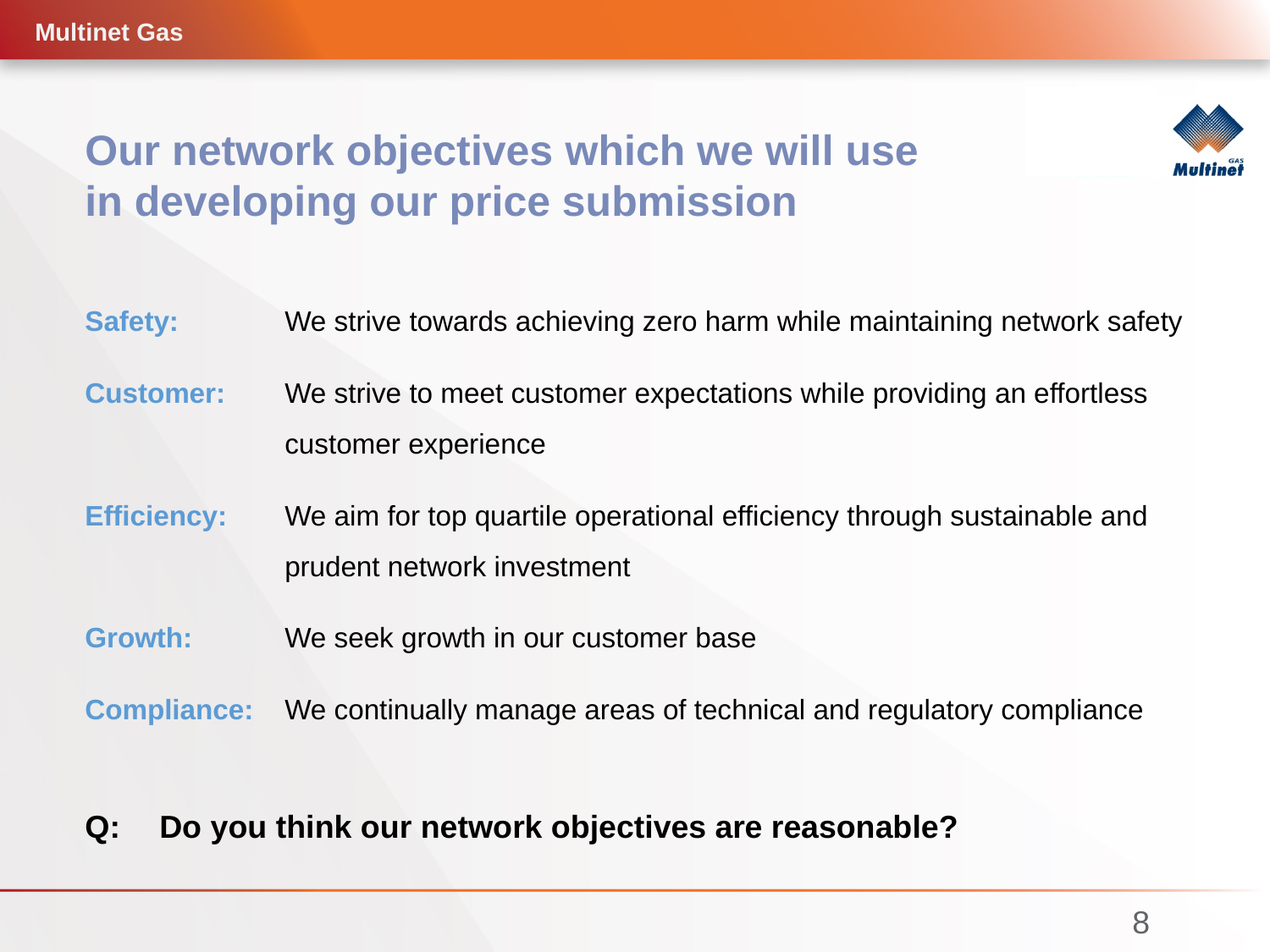

Multinet Gas

# Our network objectives which we will use in developing our price submission
Safety: 	We strive towards achieving zero harm while maintaining network safety
Customer: 	We strive to meet customer expectations while providing an effortless customer experience
Efficiency: 	We aim for top quartile operational efficiency through sustainable and prudent network investment
Growth: 	We seek growth in our customer base
Compliance: 	We continually manage areas of technical and regulatory compliance

Q: 	Do you think our network objectives are reasonable?
8